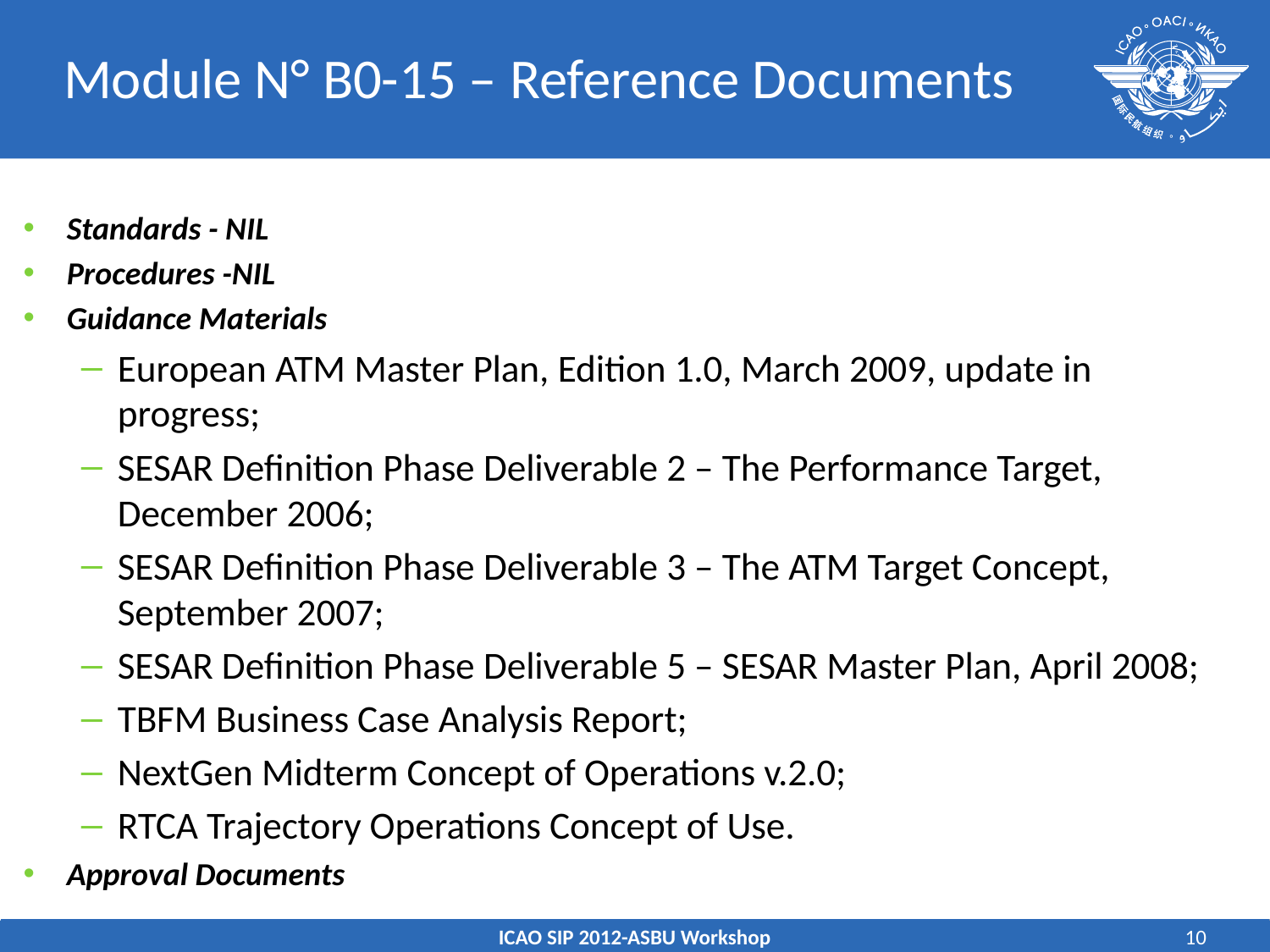

# Module N° B0-15 – Reference Documents
Standards - NIL
Procedures -NIL
Guidance Materials
European ATM Master Plan, Edition 1.0, March 2009, update in progress;
SESAR Definition Phase Deliverable 2 – The Performance Target, December 2006;
SESAR Definition Phase Deliverable 3 – The ATM Target Concept, September 2007;
SESAR Definition Phase Deliverable 5 – SESAR Master Plan, April 2008;
TBFM Business Case Analysis Report;
NextGen Midterm Concept of Operations v.2.0;
RTCA Trajectory Operations Concept of Use.
Approval Documents

ICAO SIP 2012-ASBU Workshop
10